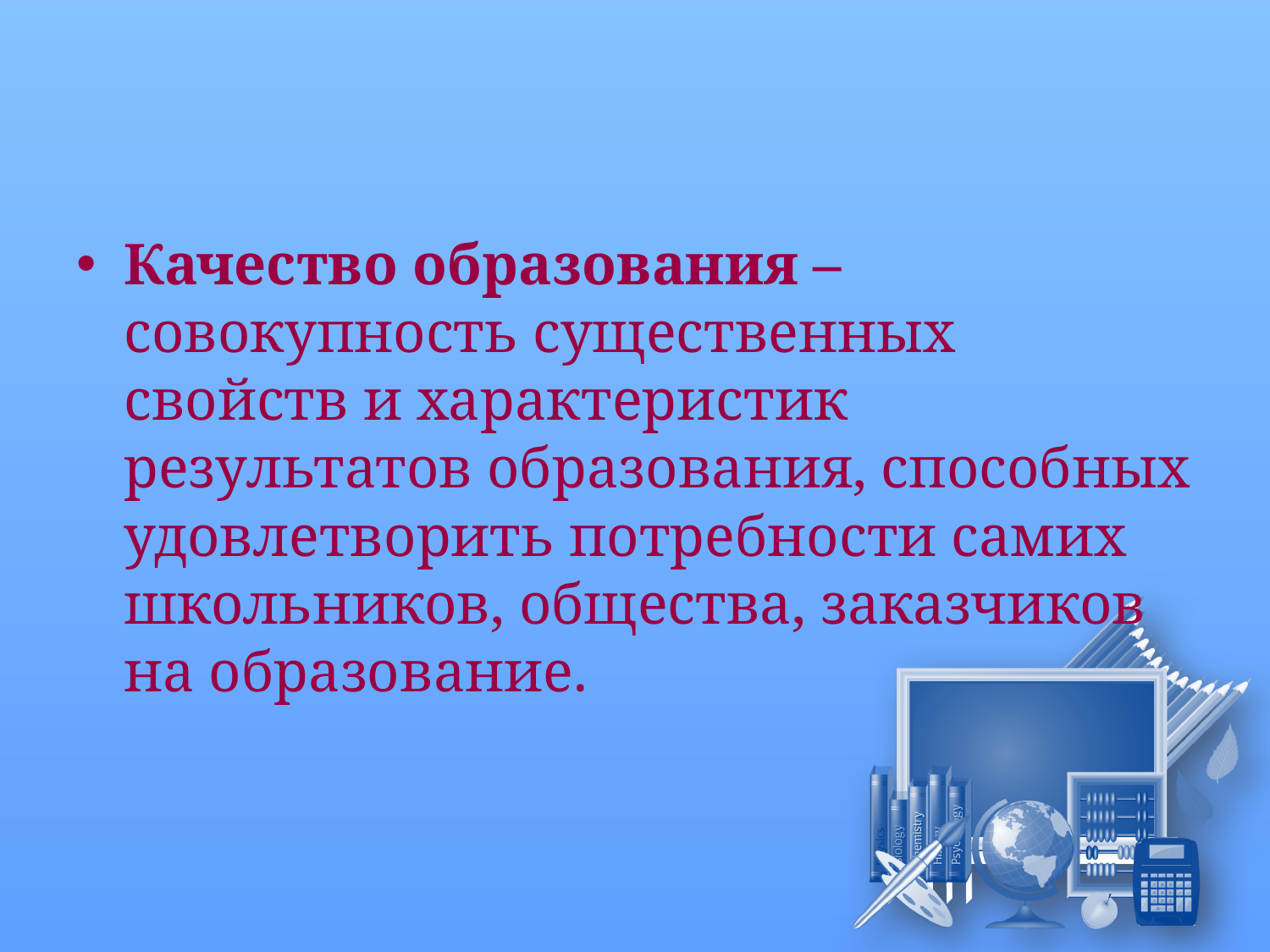

#
Качество образования –совокупность существенных свойств и характеристик результатов образования, способных удовлетворить потребности самих школьников, общества, заказчиков на образование.